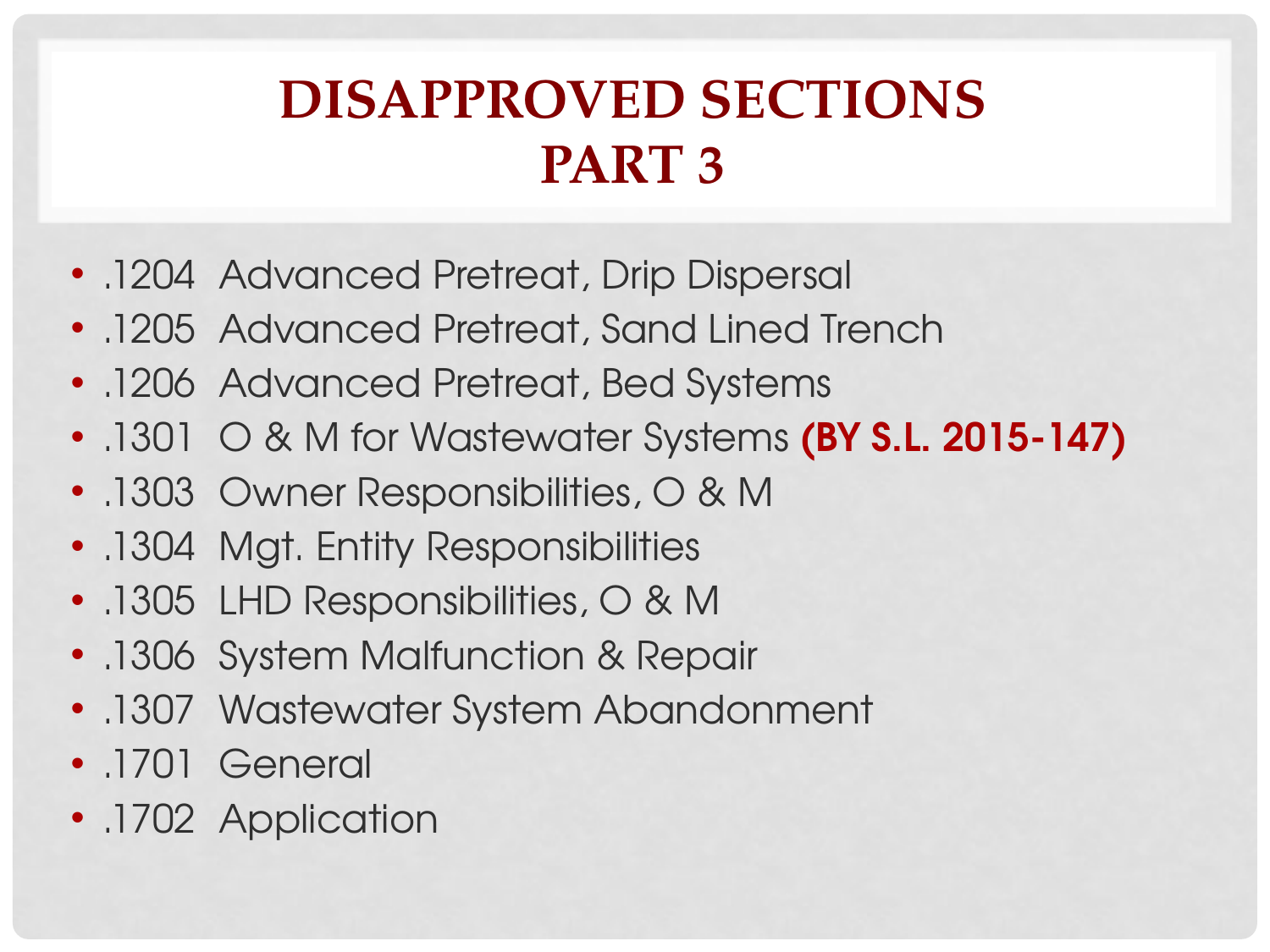

# Disapproved Sections part 3
.1204	Advanced Pretreat, Drip Dispersal
.1205	Advanced Pretreat, Sand Lined Trench
.1206	Advanced Pretreat, Bed Systems
.1301	O & M for Wastewater Systems (BY S.L. 2015-147)
.1303	Owner Responsibilities, O & M
.1304	Mgt. Entity Responsibilities
.1305	LHD Responsibilities, O & M
.1306	System Malfunction & Repair
.1307	Wastewater System Abandonment
.1701	General
.1702	Application